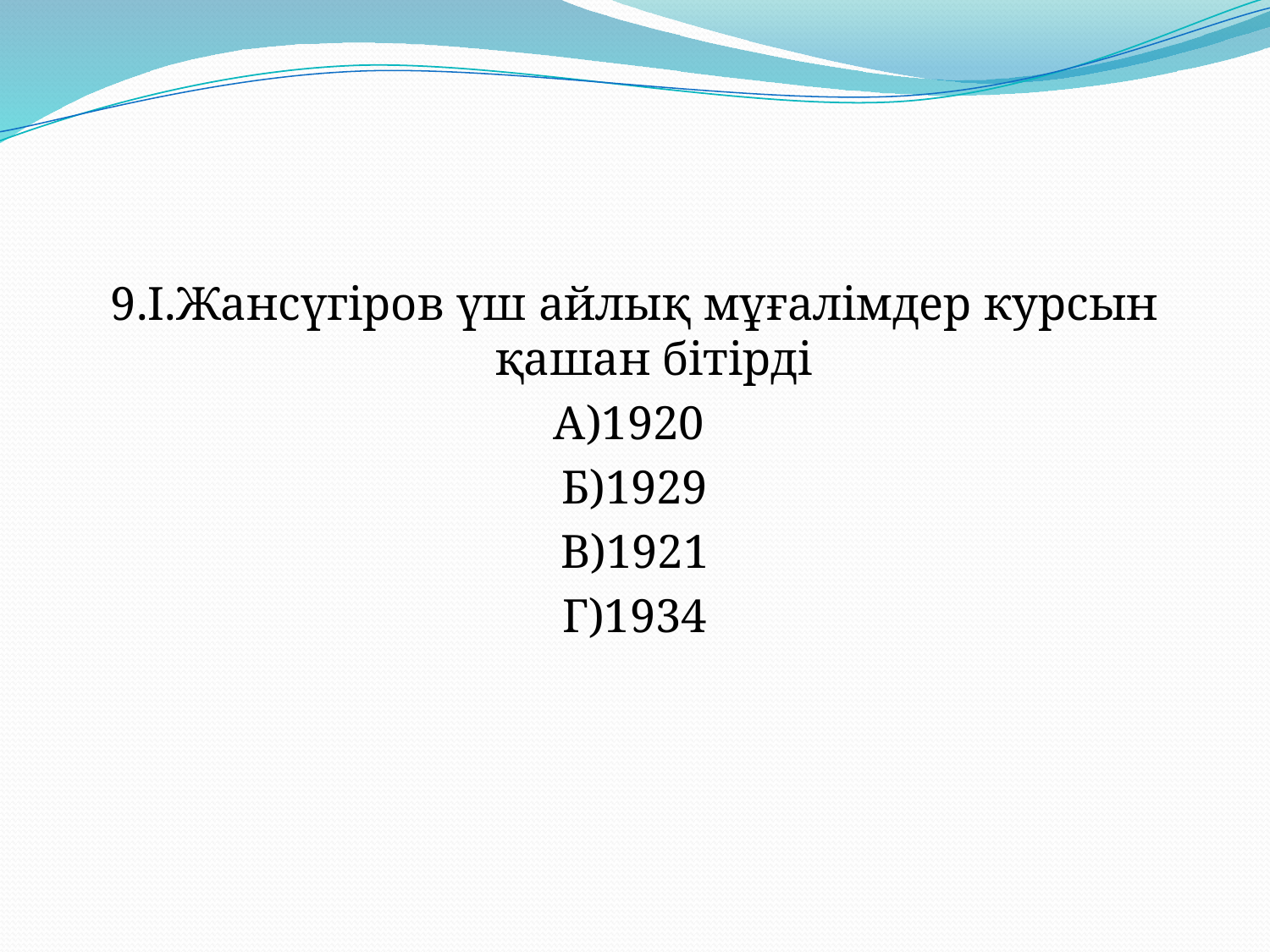

9.І.Жансүгіров үш айлық мұғалімдер курсын қашан бітірді
А)1920
Б)1929
В)1921
Г)1934